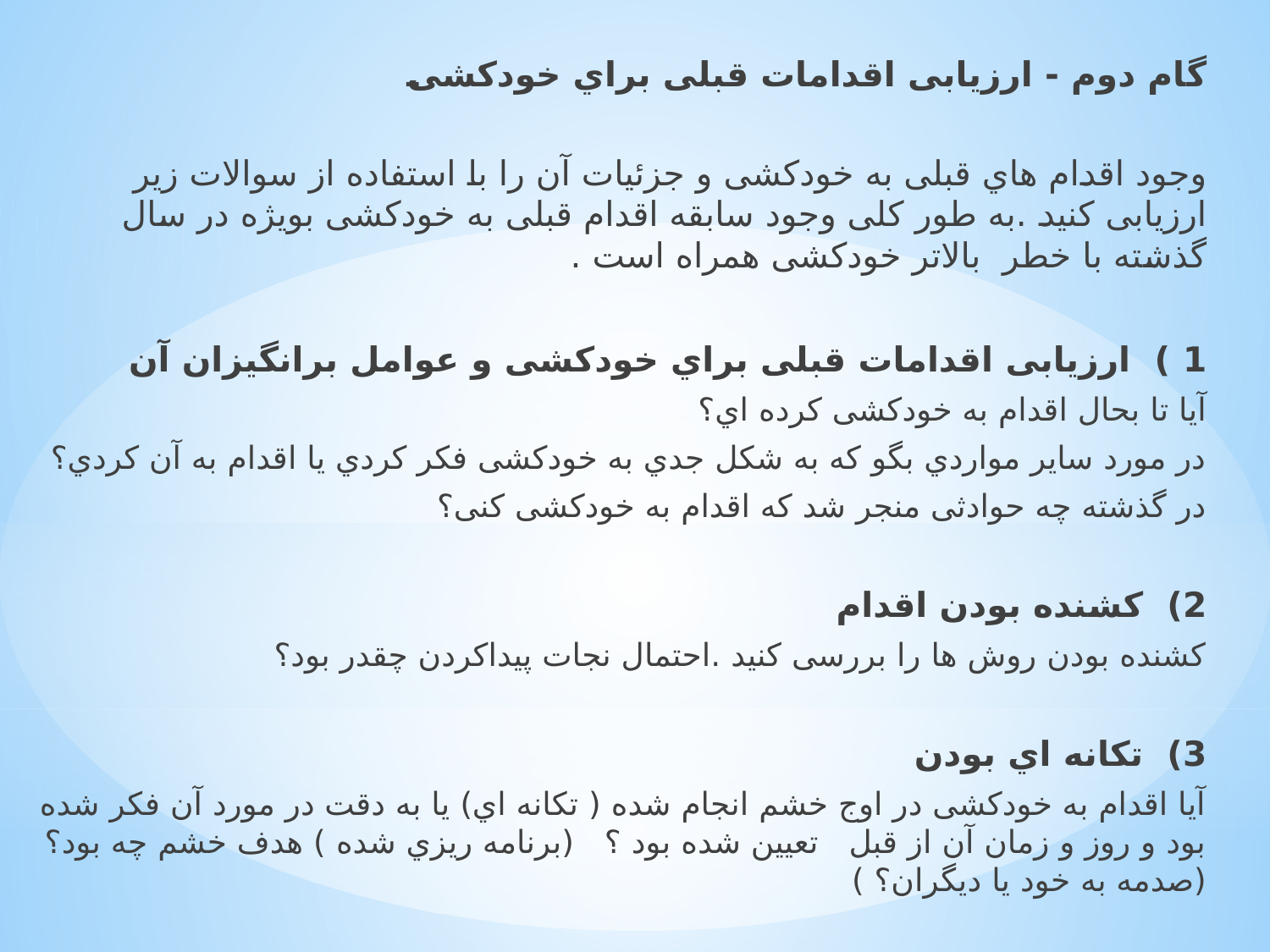

ﮔﺎم دوم - ارزﯾﺎﺑﯽ اﻗﺪاﻣﺎت ﻗﺒﻠﯽ ﺑﺮاي ﺧﻮدﮐﺸﯽ

وﺟﻮد اﻗﺪام ﻫﺎي ﻗﺒﻠﯽ ﺑﻪ ﺧﻮدﮐﺸﯽ و ﺟﺰﺋﯿﺎت آن را ﺑﺎ اﺳﺘﻔﺎده از ﺳﻮاﻻت زﯾﺮ ارزﯾﺎﺑﯽ ﮐﻨﯿﺪ .ﺑﻪ ﻃﻮر ﮐﻠﯽ وﺟﻮد ﺳﺎﺑﻘﻪ اﻗﺪام ﻗﺒﻠﯽ ﺑﻪ ﺧﻮدﮐﺸﯽ ﺑﻮﯾﮋه در ﺳﺎل ﮔﺬﺷﺘﻪ ﺑﺎ ﺧﻄﺮ  ﺑﺎﻻﺗﺮ ﺧﻮدﮐﺸﯽ ﻫﻤﺮاه اﺳﺖ .

1 )  ارزﯾﺎﺑﯽ اﻗﺪاﻣﺎت ﻗﺒﻠﯽ ﺑﺮاي ﺧﻮدﮐﺸﯽ و ﻋﻮاﻣﻞ ﺑﺮاﻧﮕﯿﺰان آن
آﯾﺎ ﺗﺎ ﺑﺤﺎل اﻗﺪام ﺑﻪ ﺧﻮدﮐﺸﯽ ﮐﺮده اي؟
در ﻣﻮرد ﺳﺎﯾﺮ ﻣﻮاردي ﺑﮕﻮ ﮐﻪ ﺑﻪ ﺷﮑﻞ ﺟﺪي ﺑﻪ ﺧﻮدﮐﺸﯽ ﻓﮑﺮ ﮐﺮدي ﯾﺎ اﻗﺪام ﺑﻪ آن ﮐﺮدي؟
در ﮔﺬﺷﺘﻪ ﭼﻪ ﺣﻮادﺛﯽ ﻣﻨﺠﺮ ﺷﺪ ﮐﻪ اﻗﺪام ﺑﻪ ﺧﻮدﮐﺸﯽ ﮐﻨﯽ؟

2)  ﮐﺸﻨﺪه ﺑﻮدن اﻗﺪام
ﮐﺸﻨﺪه ﺑﻮدن روش ﻫﺎ را ﺑﺮرﺳﯽ ﮐﻨﯿﺪ .اﺣﺘﻤﺎل ﻧﺠﺎت ﭘﯿﺪاﮐﺮدن ﭼﻘﺪر ﺑﻮد؟

3)  ﺗﮑﺎﻧﻪ اي ﺑﻮدن
آﯾﺎ اﻗﺪام ﺑﻪ ﺧﻮدﮐﺸﯽ در اوج ﺧﺸﻢ اﻧﺠﺎم ﺷﺪه ( ﺗﮑﺎﻧﻪ اي) ﯾﺎ ﺑﻪ دﻗﺖ در ﻣﻮرد آن ﻓﮑﺮ ﺷﺪه ﺑﻮد و روز و زﻣﺎن آن از ﻗﺒﻞ   ﺗﻌﯿﯿﻦ ﺷﺪه ﺑﻮد ؟   (ﺑﺮﻧﺎﻣﻪ رﯾﺰي ﺷﺪه ) ﻫﺪف ﺧﺸﻢ ﭼﻪ ﺑﻮد؟ (ﺻﺪﻣﻪ ﺑﻪ ﺧﻮد ﯾﺎ دﯾﮕﺮان؟ )